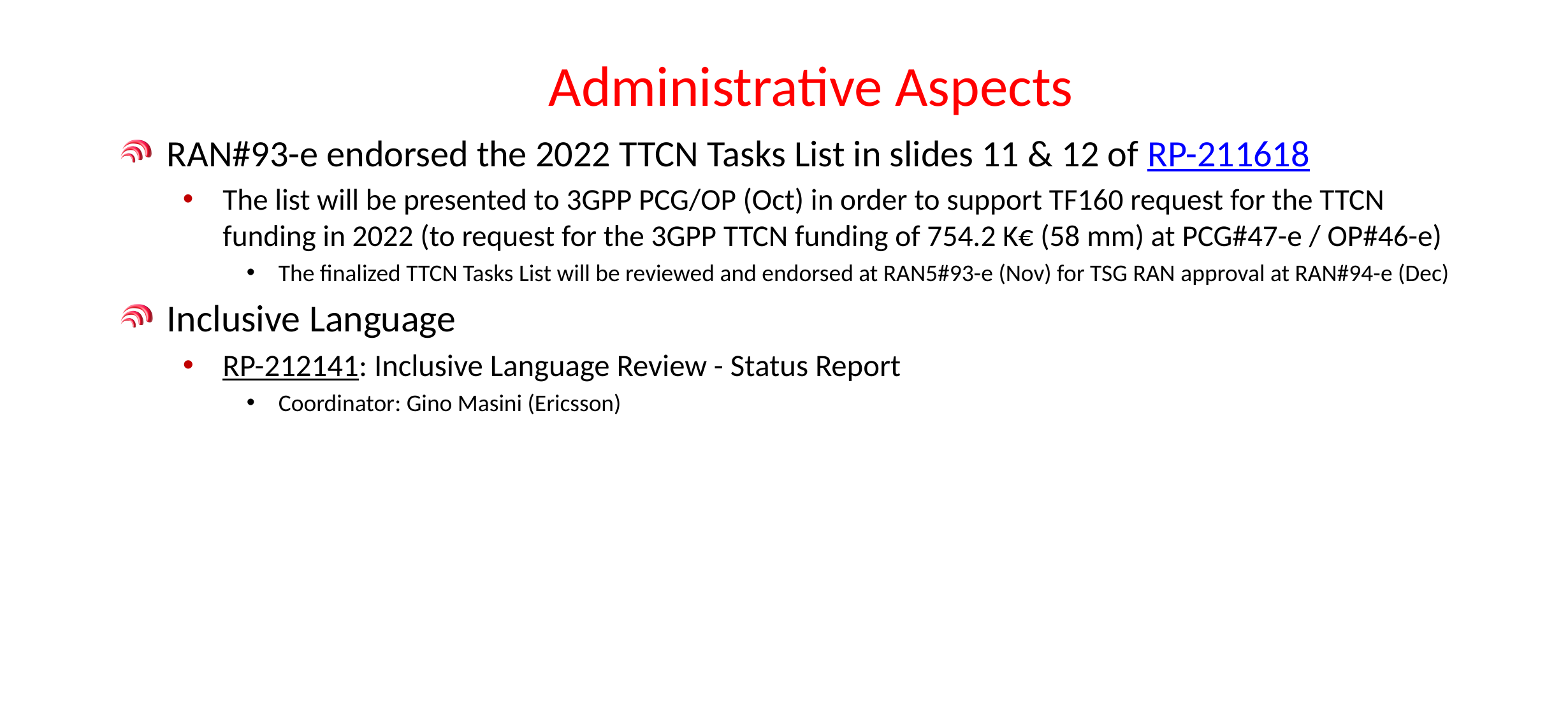

# Administrative Aspects
RAN#93-e endorsed the 2022 TTCN Tasks List in slides 11 & 12 of RP-211618
The list will be presented to 3GPP PCG/OP (Oct) in order to support TF160 request for the TTCN funding in 2022 (to request for the 3GPP TTCN funding of 754.2 K€ (58 mm) at PCG#47-e / OP#46-e)
The finalized TTCN Tasks List will be reviewed and endorsed at RAN5#93-e (Nov) for TSG RAN approval at RAN#94-e (Dec)
Inclusive Language
RP-212141: Inclusive Language Review - Status Report
Coordinator: Gino Masini (Ericsson)